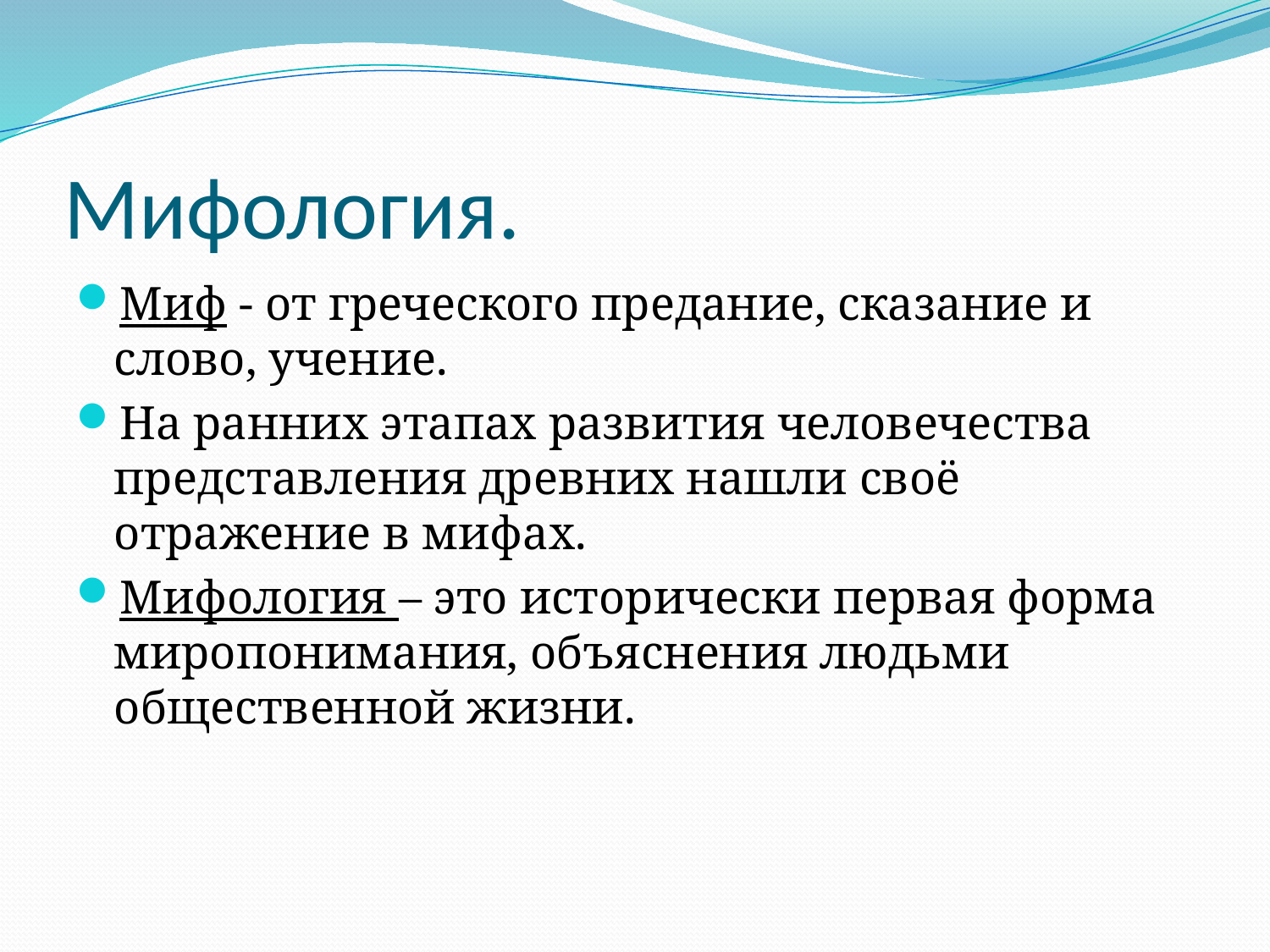

# Мифология.
Миф - от греческого предание, сказание и слово, учение.
На ранних этапах развития человечества представления древних нашли своё отражение в мифах.
Мифология – это исторически первая форма миропонимания, объяснения людьми общественной жизни.